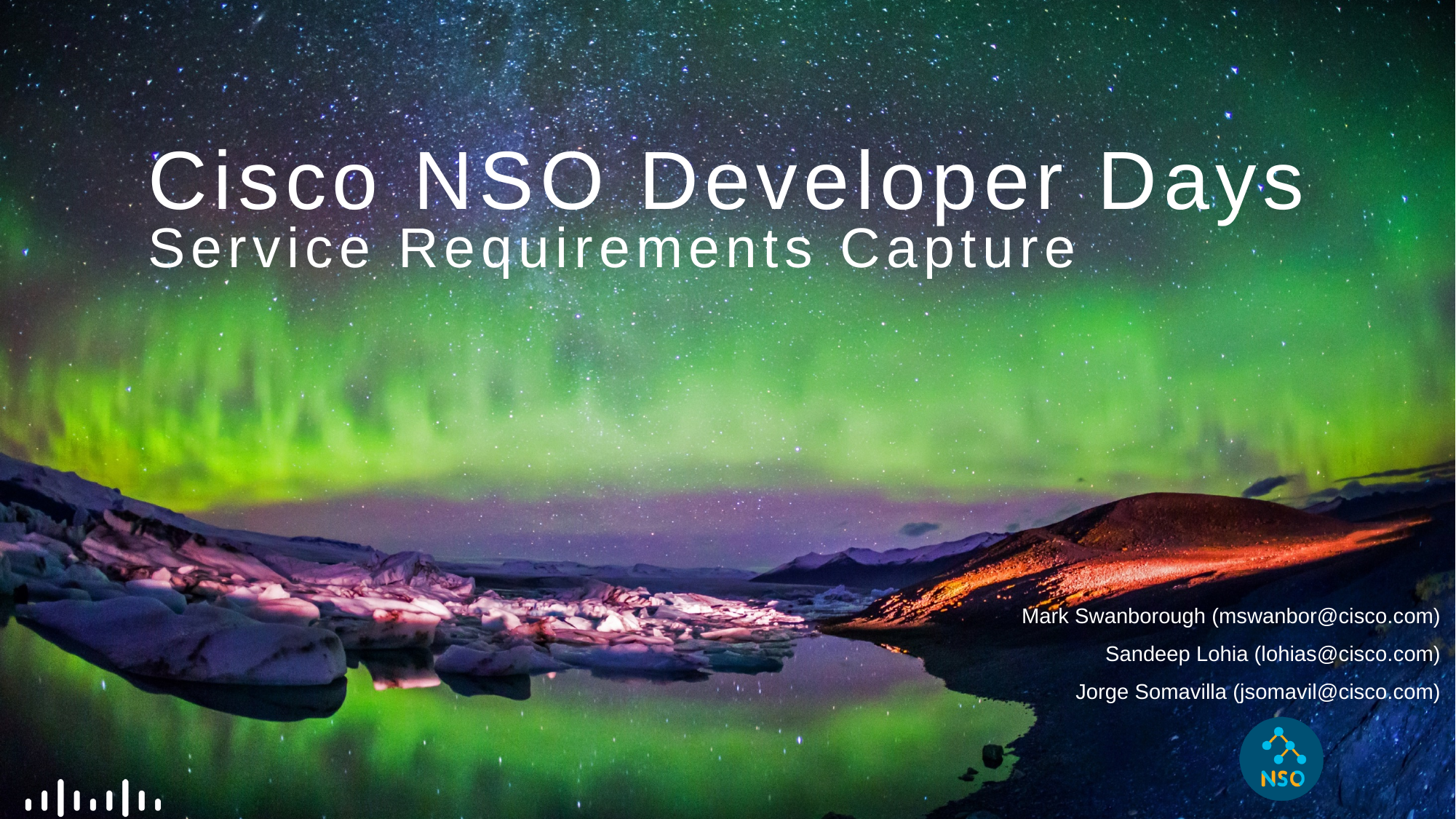

Cisco NSO Developer Days
Service Requirements Capture

Mark Swanborough (mswanbor@cisco.com)
Sandeep Lohia (lohias@cisco.com)
Jorge Somavilla (jsomavil@cisco.com)